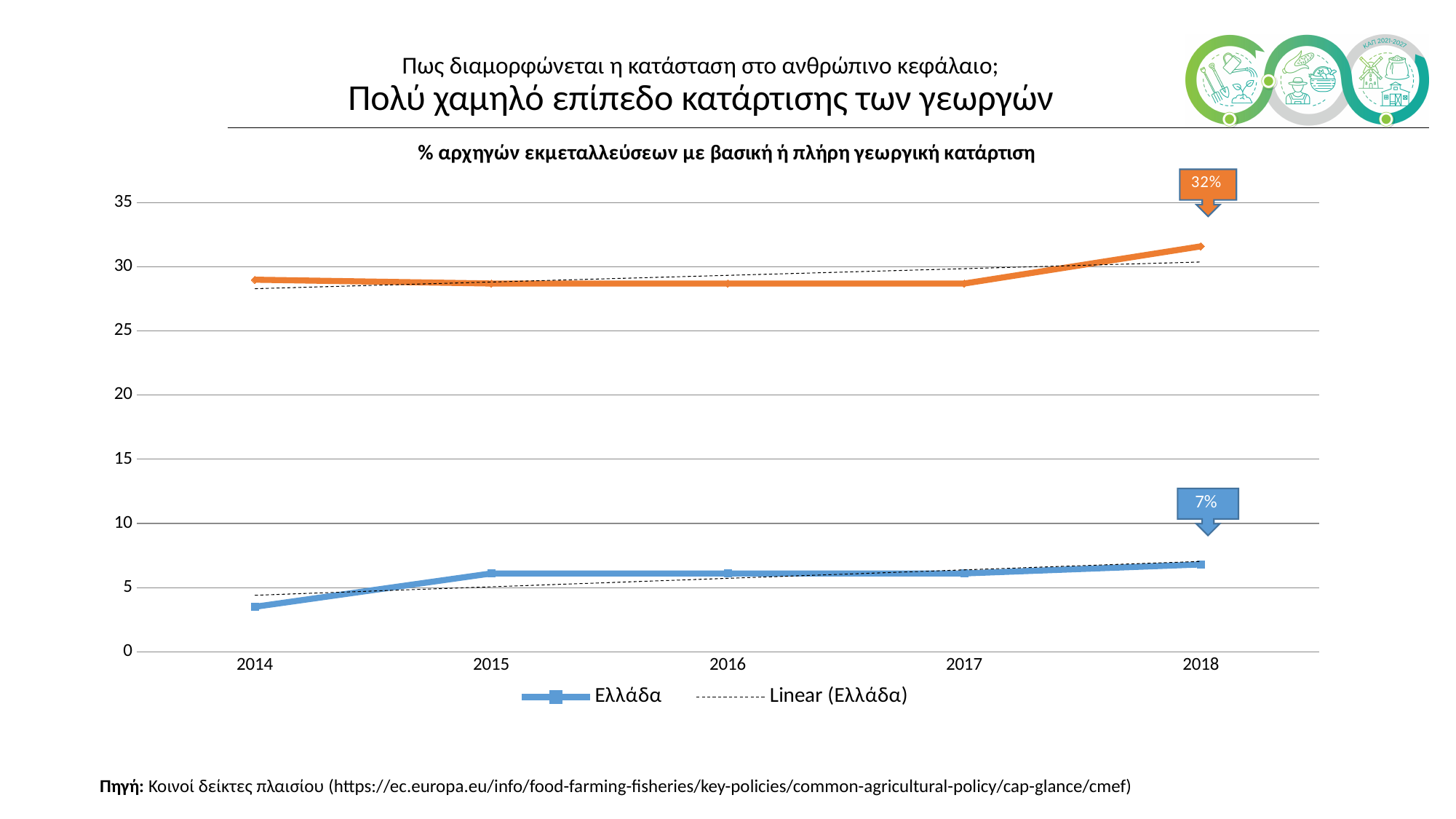

# Πως διαμορφώνεται η κατάσταση στο ανθρώπινο κεφάλαιο; Πολύ χαμηλό επίπεδο κατάρτισης των γεωργών

### Chart: % αρχηγών εκμεταλλεύσεων με βασική ή πλήρη γεωργική κατάρτιση

| Category | Ελλάδα | ΕΕ |
|---|---|---|
| 2014 | 3.5 | 29.0 |
| 2015 | 6.1 | 28.7 |
| 2016 | 6.1 | 28.7 |
| 2017 | 6.1 | 28.7 |
| 2018 | 6.8 | 31.6 |
Πηγή: Κοινοί δείκτες πλαισίου (https://ec.europa.eu/info/food-farming-fisheries/key-policies/common-agricultural-policy/cap-glance/cmef)